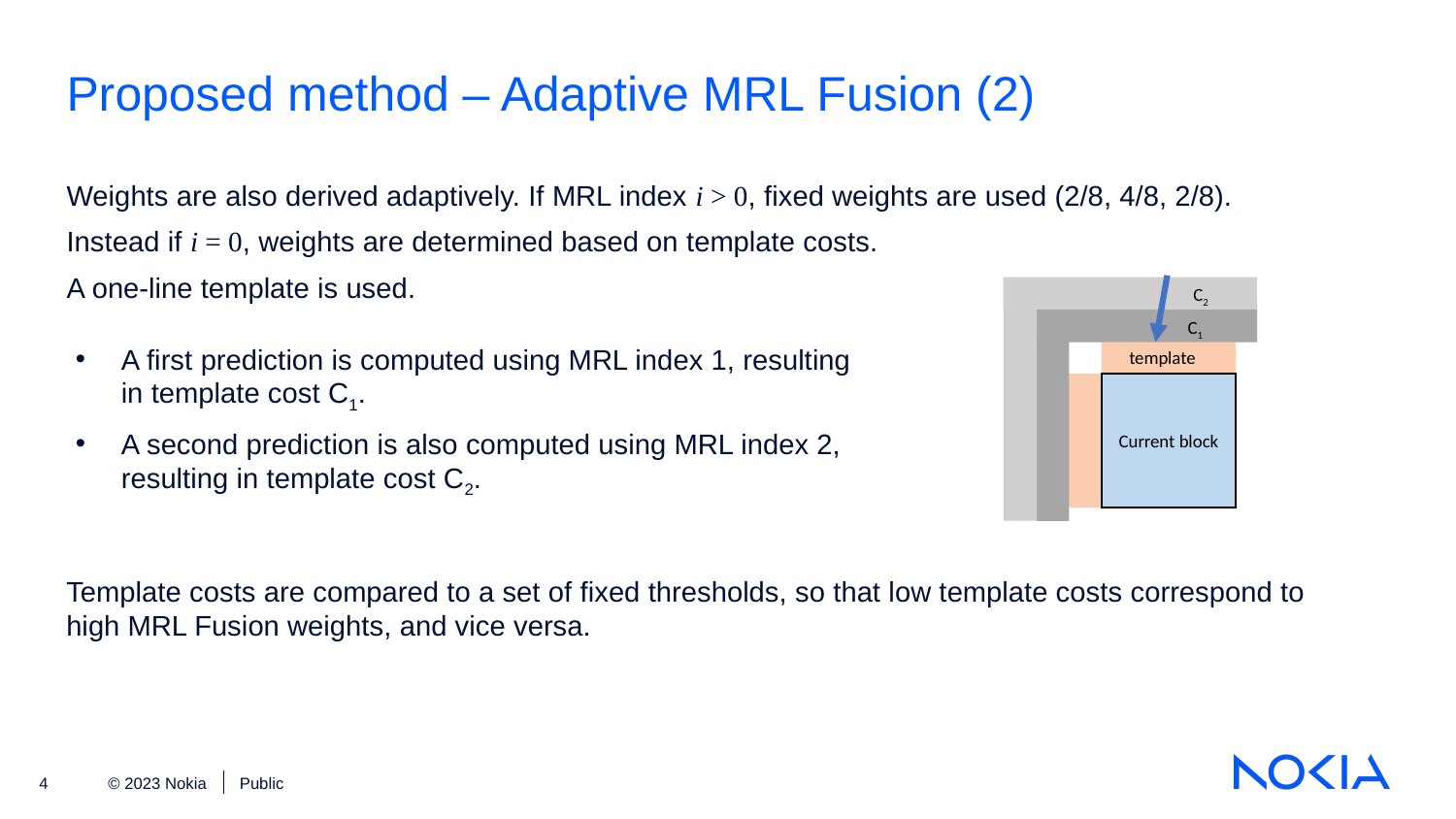

Proposed method – Adaptive MRL Fusion (2)

Weights are also derived adaptively. If MRL index i > 0, fixed weights are used (2/8, 4/8, 2/8).
Instead if i = 0, weights are determined based on template costs.
A one-line template is used.

C2

C1

template
A first prediction is computed using MRL index 1, resulting in template cost C1.
A second prediction is also computed using MRL index 2, resulting in template cost C2.

Current block

Template costs are compared to a set of fixed thresholds, so that low template costs correspond to high MRL Fusion weights, and vice versa.

Public